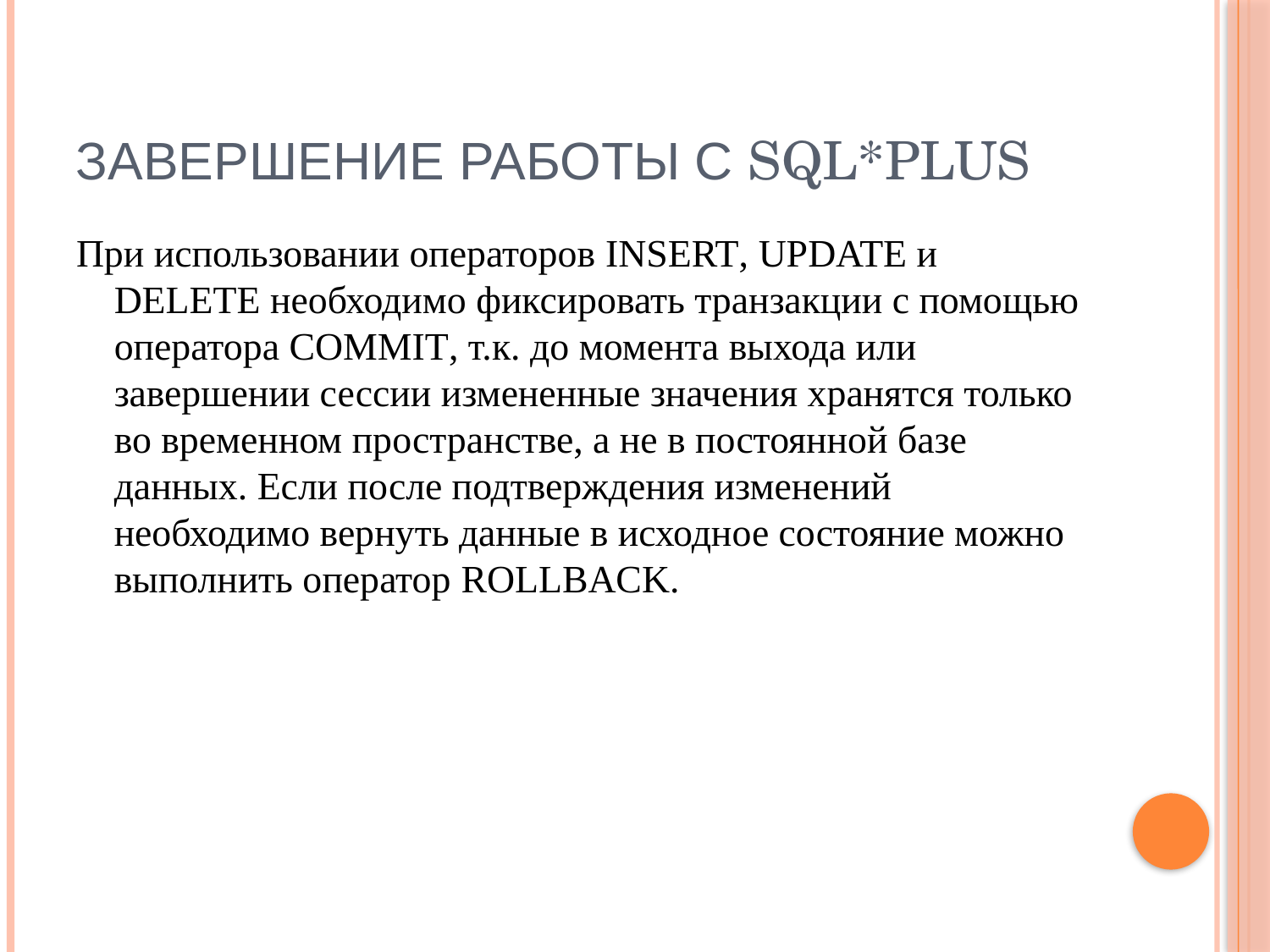

# Завершение работы с SQL*Plus
При использовании операторов INSERT, UPDATE и DELETE необходимо фиксировать транзакции с помощью оператора COMMIT, т.к. до момента выхода или завершении сессии измененные значения хранятся только во временном пространстве, а не в постоянной базе данных. Если после подтверждения изменений необходимо вернуть данные в исходное состояние можно выполнить оператор ROLLBACK.